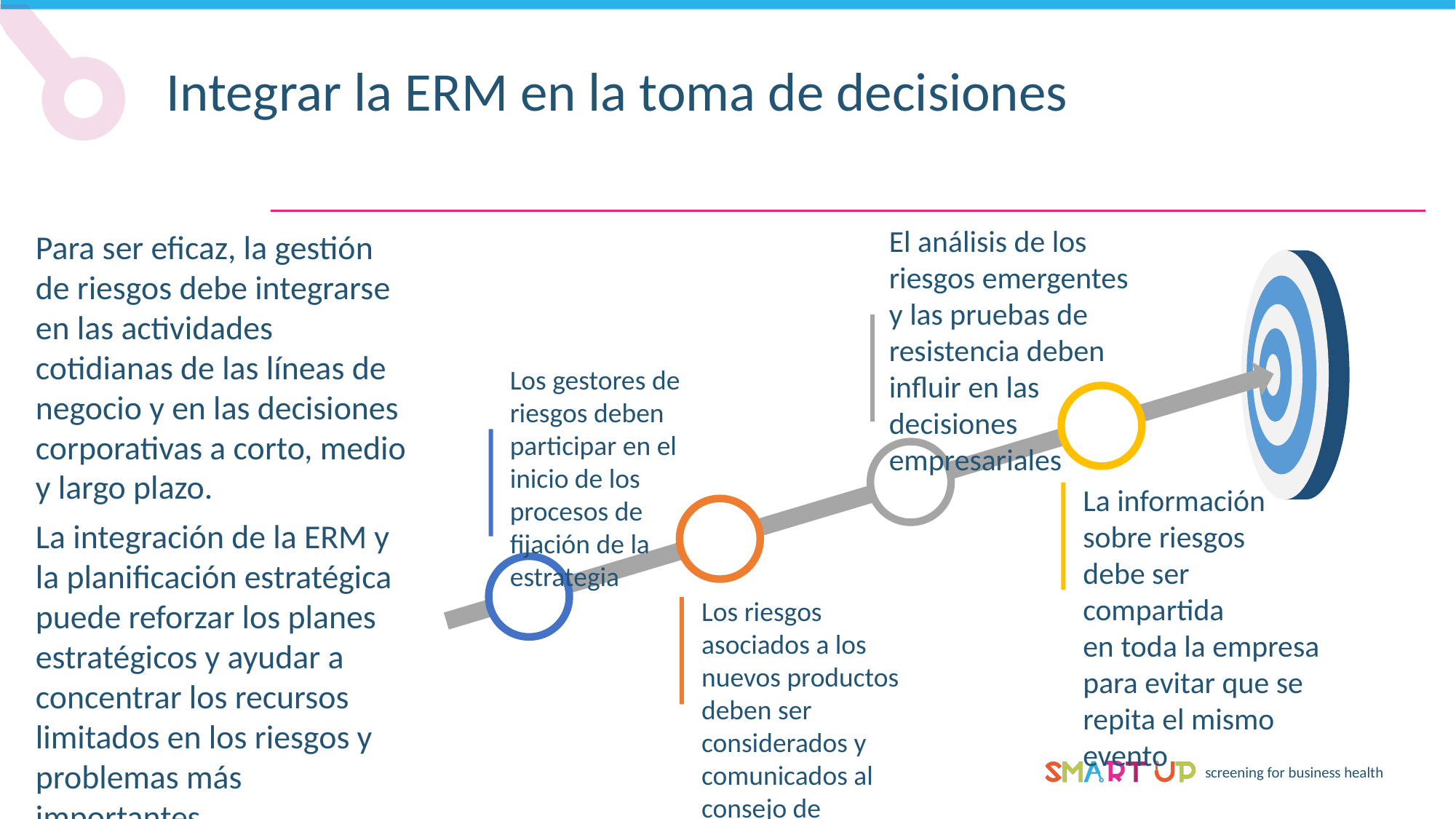

Integrar la ERM en la toma de decisiones
El análisis de los riesgos emergentes y las pruebas de resistencia deben influir en las decisiones empresariales
Para ser eficaz, la gestión de riesgos debe integrarse en las actividades cotidianas de las líneas de negocio y en las decisiones corporativas a corto, medio y largo plazo.
La integración de la ERM y la planificación estratégica puede reforzar los planes estratégicos y ayudar a concentrar los recursos limitados en los riesgos y problemas más importantes.

Los gestores de riesgos deben participar en el inicio de los procesos de fijación de la estrategia

La información sobre riesgos
debe ser compartida
en toda la empresa para evitar que se repita el mismo evento

Los riesgos asociados a los nuevos productos deben ser considerados y comunicados al consejo de administración